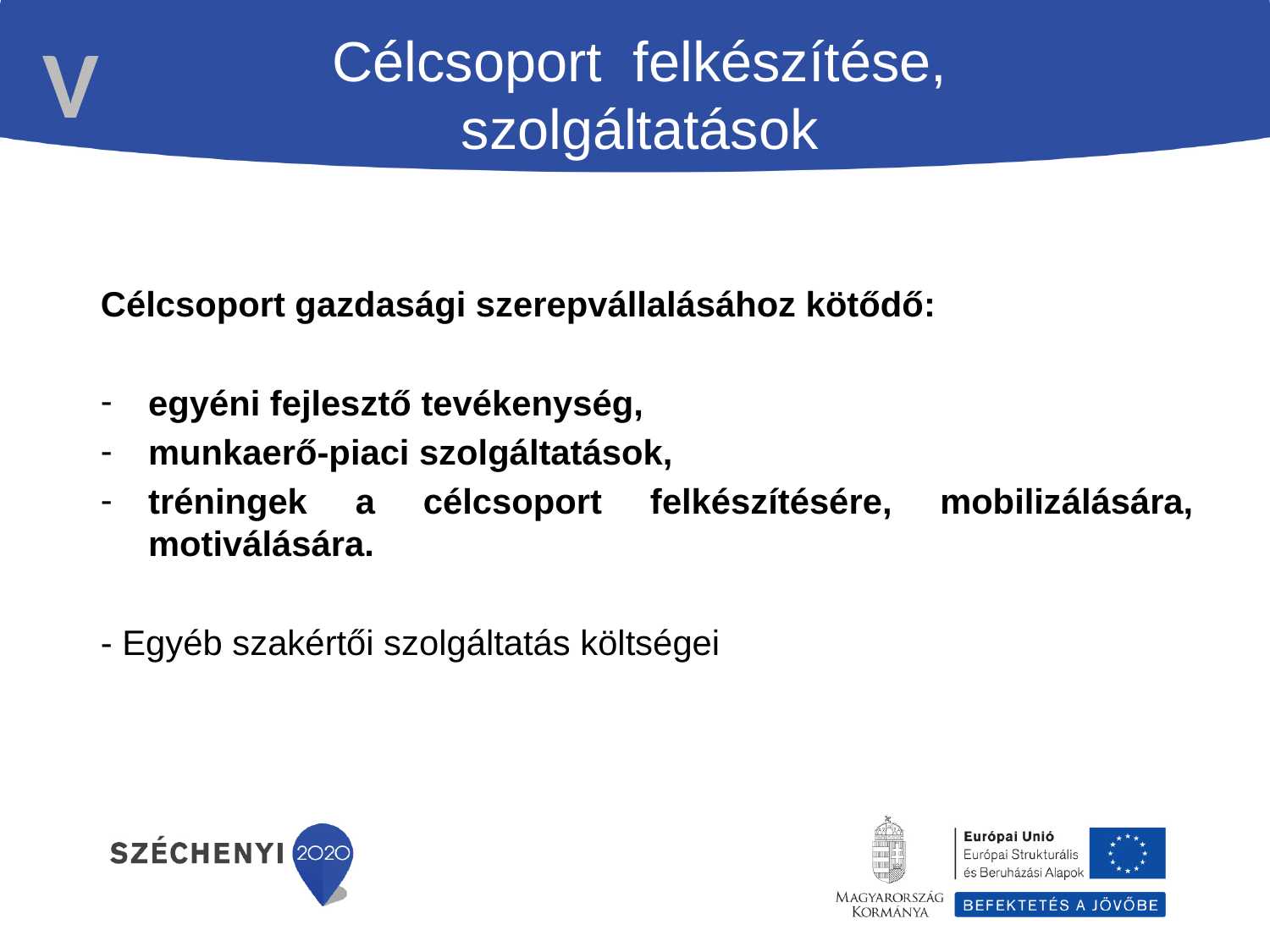

V
Célcsoport  felkészítése, szolgáltatások

Célcsoport gazdasági szerepvállalásához kötődő:

egyéni fejlesztő tevékenység,
munkaerő-piaci szolgáltatások,
tréningek a célcsoport felkészítésére, mobilizálására, motiválására.

- Egyéb szakértői szolgáltatás költségei